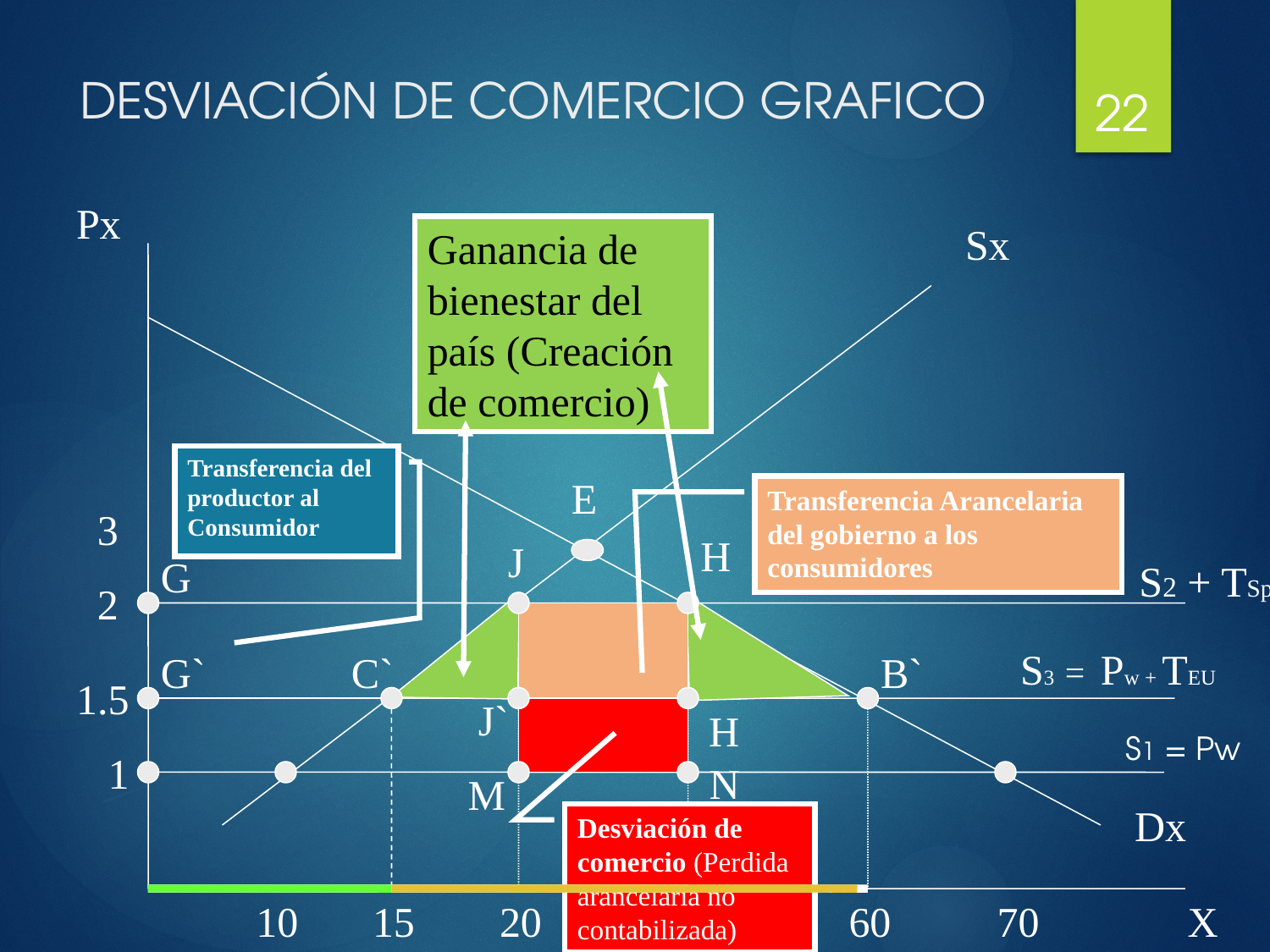

22
# DESVIACIÓN DE COMERCIO GRAFICO
Px
Sx
Ganancia de bienestar del país (Creación de comercio)

Transferencia del productor al Consumidor
E
H
J
G

G`
C`

B`
N

H
Transferencia Arancelaria del gobierno a los consumidores
3
2
1.5
1
10
15
20
50
60
70

S2 + TSp

S3  =   Pw + TEU
J`

S1 = Pw
  M

Dx
Desviación de comercio (Perdida arancelaria no contabilizada)

X